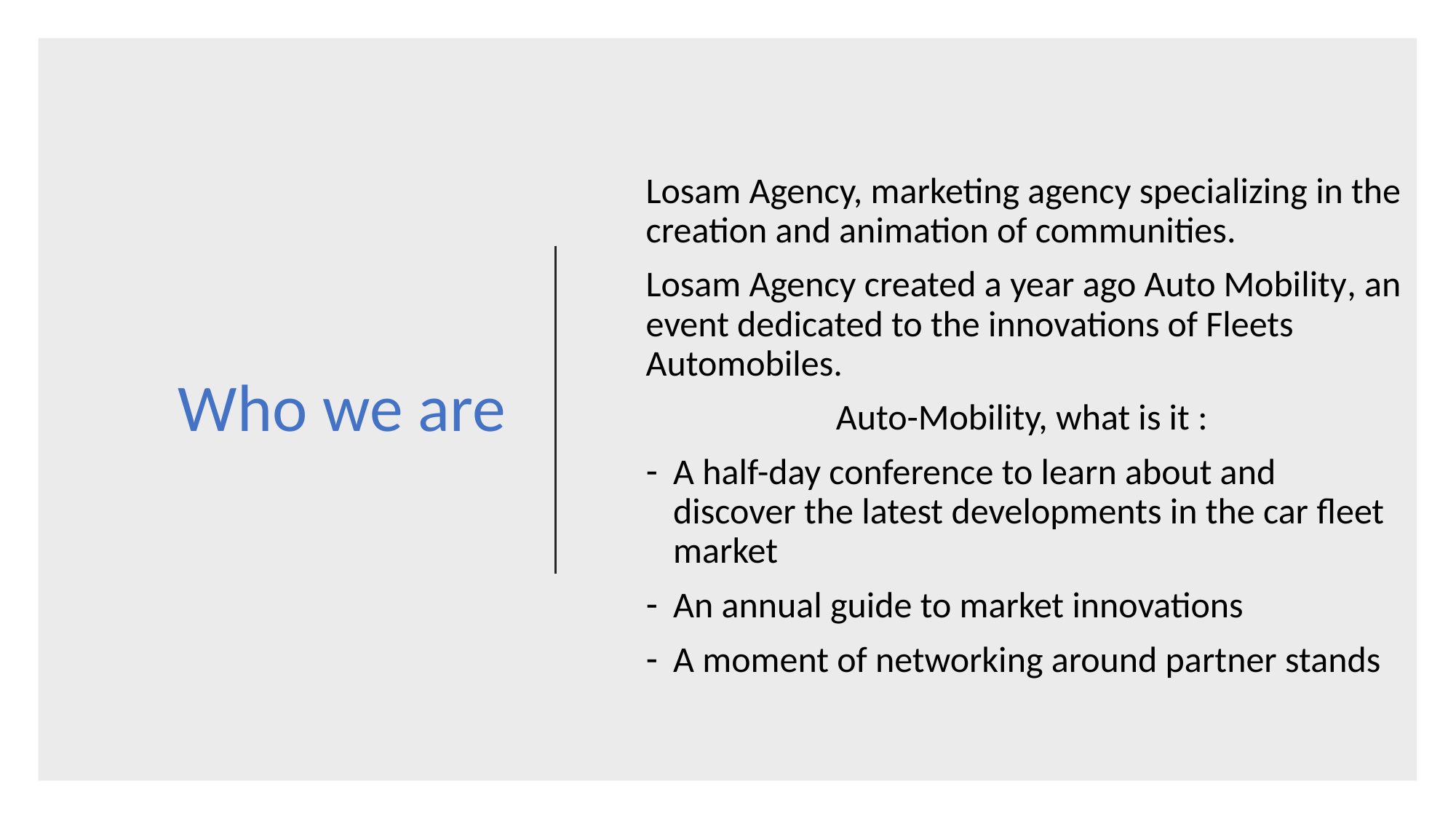

Losam Agency, marketing agency specializing in the creation and animation of communities.
Losam Agency created a year ago Auto Mobility, an event dedicated to the innovations of Fleets Automobiles.
Auto-Mobility, what is it :
A half-day conference to learn about and discover the latest developments in the car fleet market
An annual guide to market innovations
A moment of networking around partner stands
# Who we are